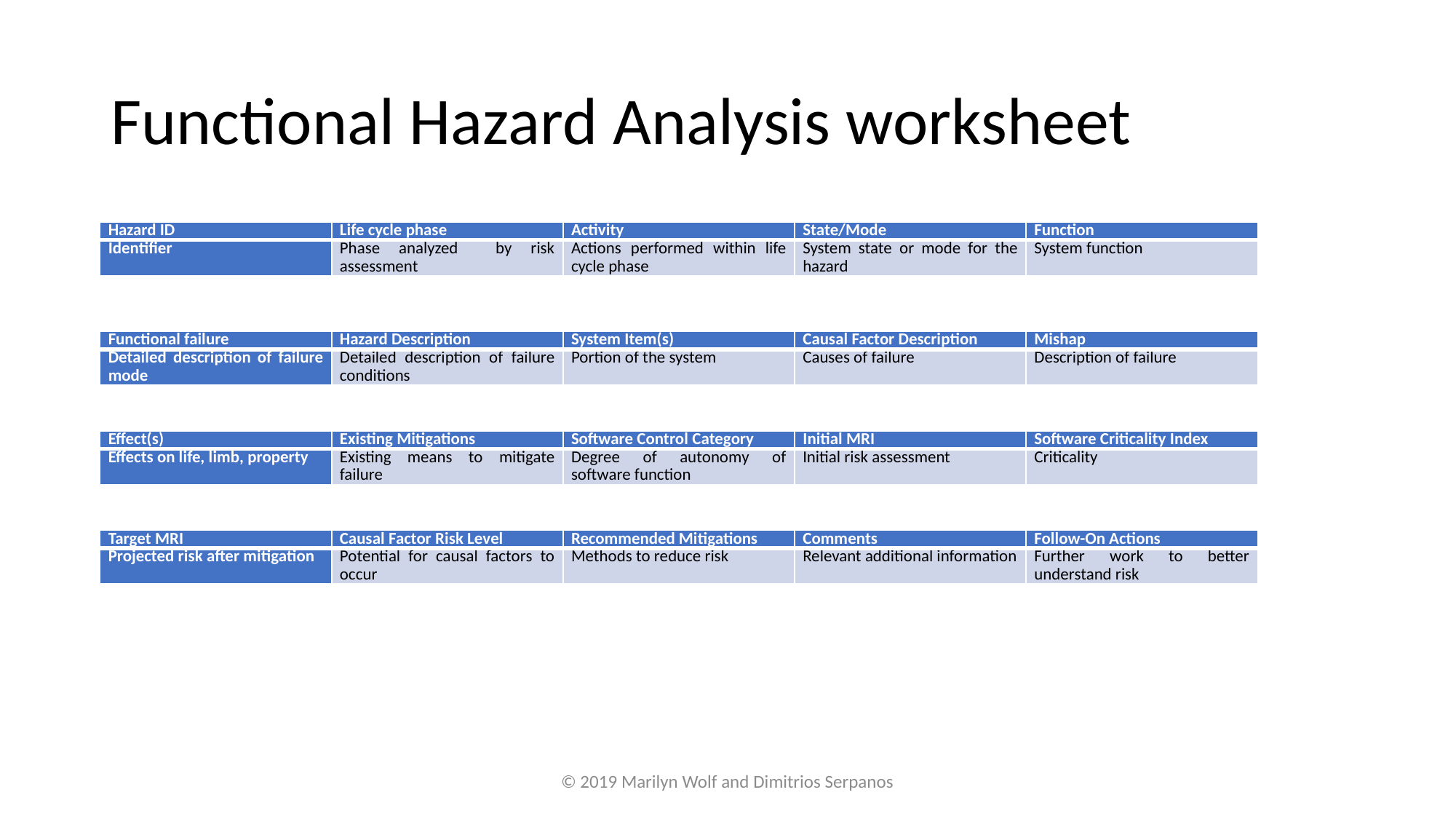

# Functional Hazard Analysis worksheet
| Hazard ID | Life cycle phase | Activity | State/Mode | Function |
| --- | --- | --- | --- | --- |
| Identifier | Phase analyzed by risk assessment | Actions performed within life cycle phase | System state or mode for the hazard | System function |
| Functional failure | Hazard Description | System Item(s) | Causal Factor Description | Mishap |
| --- | --- | --- | --- | --- |
| Detailed description of failure mode | Detailed description of failure conditions | Portion of the system | Causes of failure | Description of failure |
| Effect(s) | Existing Mitigations | Software Control Category | Initial MRI | Software Criticality Index |
| --- | --- | --- | --- | --- |
| Effects on life, limb, property | Existing means to mitigate failure | Degree of autonomy of software function | Initial risk assessment | Criticality |
| Target MRI | Causal Factor Risk Level | Recommended Mitigations | Comments | Follow-On Actions |
| --- | --- | --- | --- | --- |
| Projected risk after mitigation | Potential for causal factors to occur | Methods to reduce risk | Relevant additional information | Further work to better understand risk |
© 2019 Marilyn Wolf and Dimitrios Serpanos